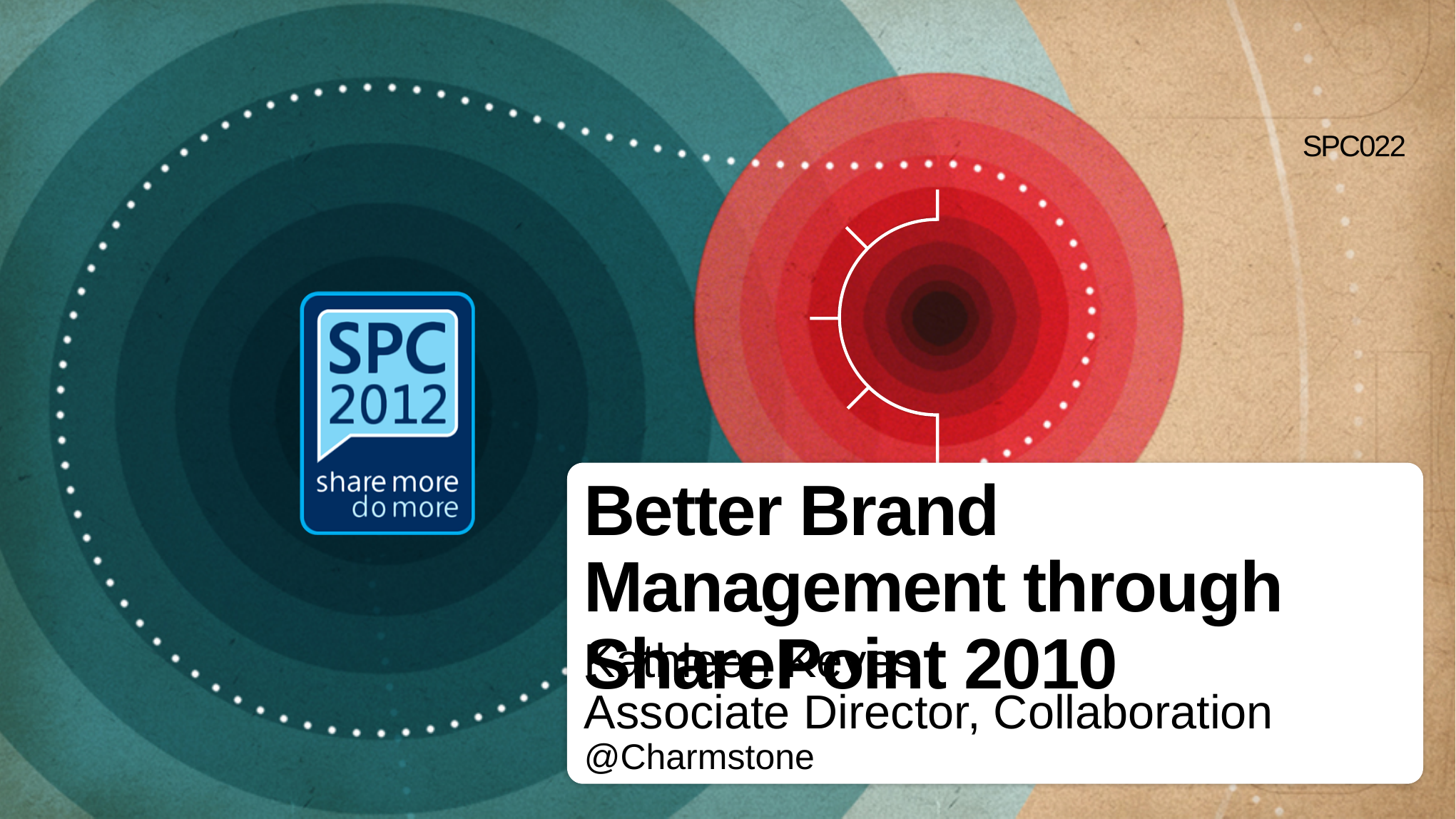

SPC022
# Better Brand Management through SharePoint 2010
Kathleen Keyes
Associate Director, Collaboration
@Charmstone